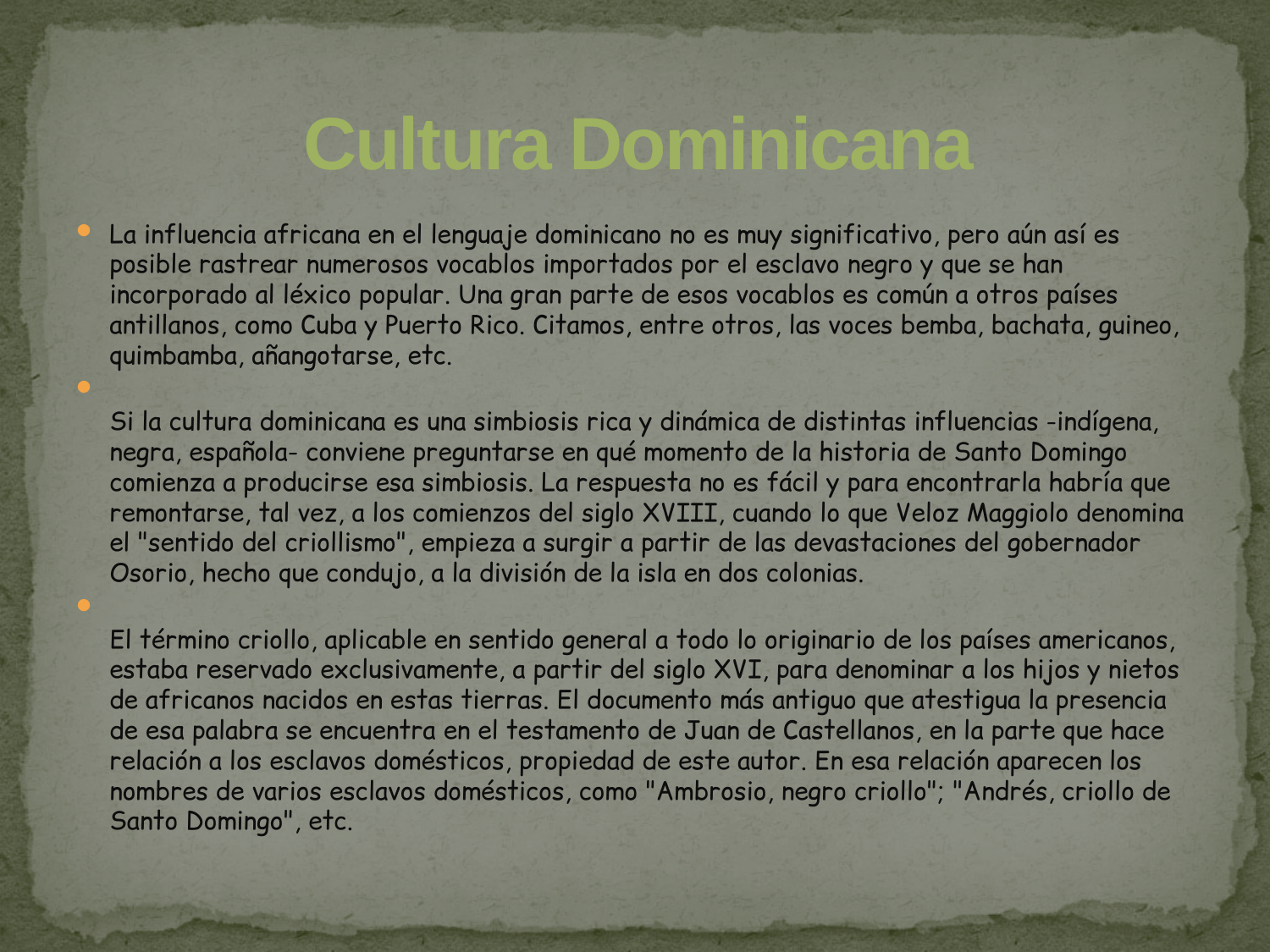

# Cultura Dominicana
La influencia africana en el lenguaje dominicano no es muy significativo, pero aún así es posible rastrear numerosos vocablos importados por el esclavo negro y que se han incorporado al léxico popular. Una gran parte de esos vocablos es común a otros países antillanos, como Cuba y Puerto Rico. Citamos, entre otros, las voces bemba, bachata, guineo, quimbamba, añangotarse, etc.
Si la cultura dominicana es una simbiosis rica y dinámica de distintas influencias -indígena, negra, española- conviene preguntarse en qué momento de la historia de Santo Domingo comienza a producirse esa simbiosis. La respuesta no es fácil y para encontrarla habría que remontarse, tal vez, a los comienzos del siglo XVIII, cuando lo que Veloz Maggiolo denomina el "sentido del criollismo", empieza a surgir a partir de las devastaciones del gobernador Osorio, hecho que condujo, a la división de la isla en dos colonias.
El término criollo, aplicable en sentido general a todo lo originario de los países americanos, estaba reservado exclusivamente, a partir del siglo XVI, para denominar a los hijos y nietos de africanos nacidos en estas tierras. El documento más antiguo que atestigua la presencia de esa palabra se encuentra en el testamento de Juan de Castellanos, en la parte que hace relación a los esclavos domésticos, propiedad de este autor. En esa relación aparecen los nombres de varios esclavos domésticos, como "Ambrosio, negro criollo"; "Andrés, criollo de Santo Domingo", etc.